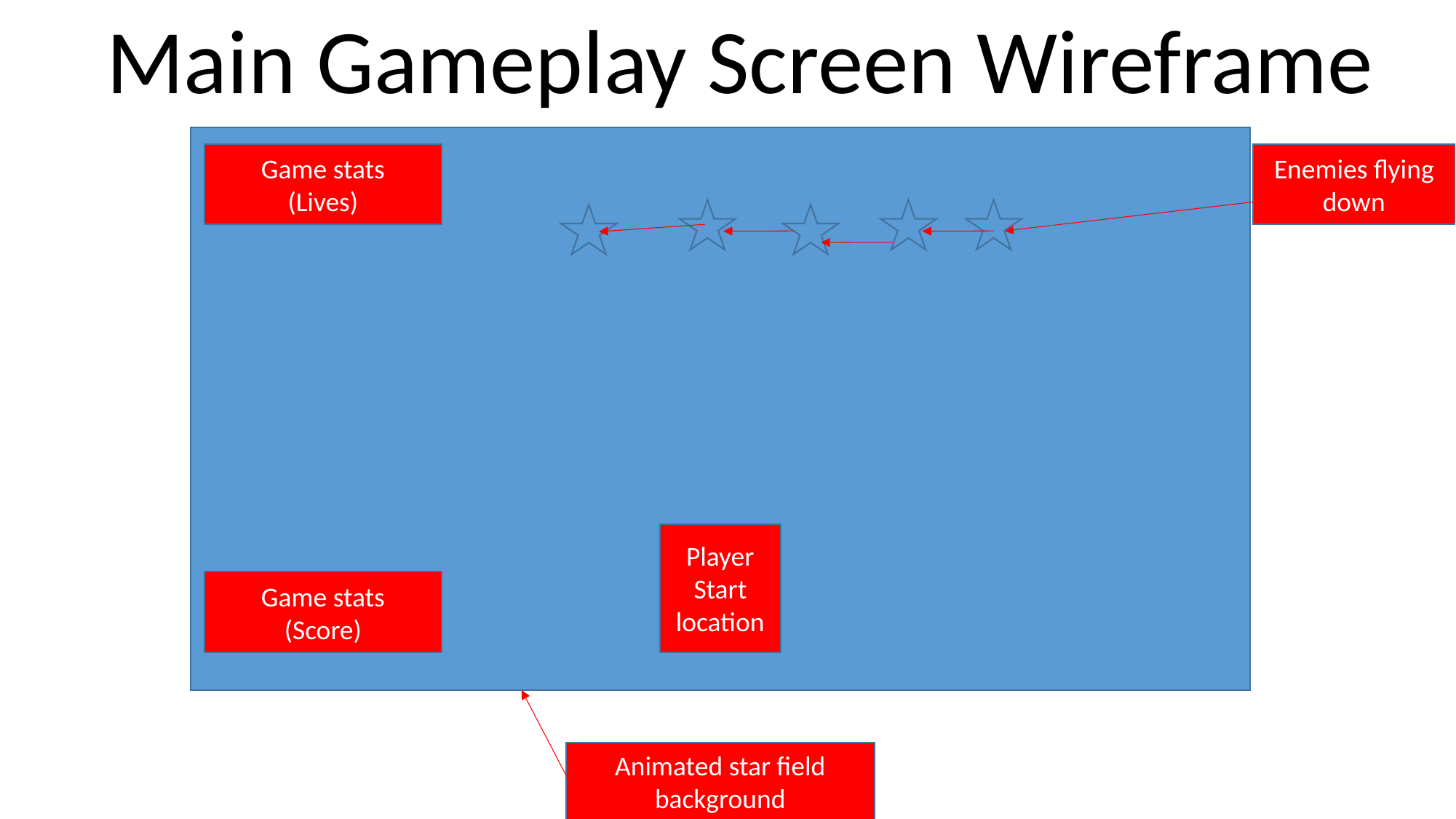

Main Gameplay Screen Wireframe

Game stats
(Lives)
Enemies flying down

Player Start location
Game stats
(Score)
Animated star field background